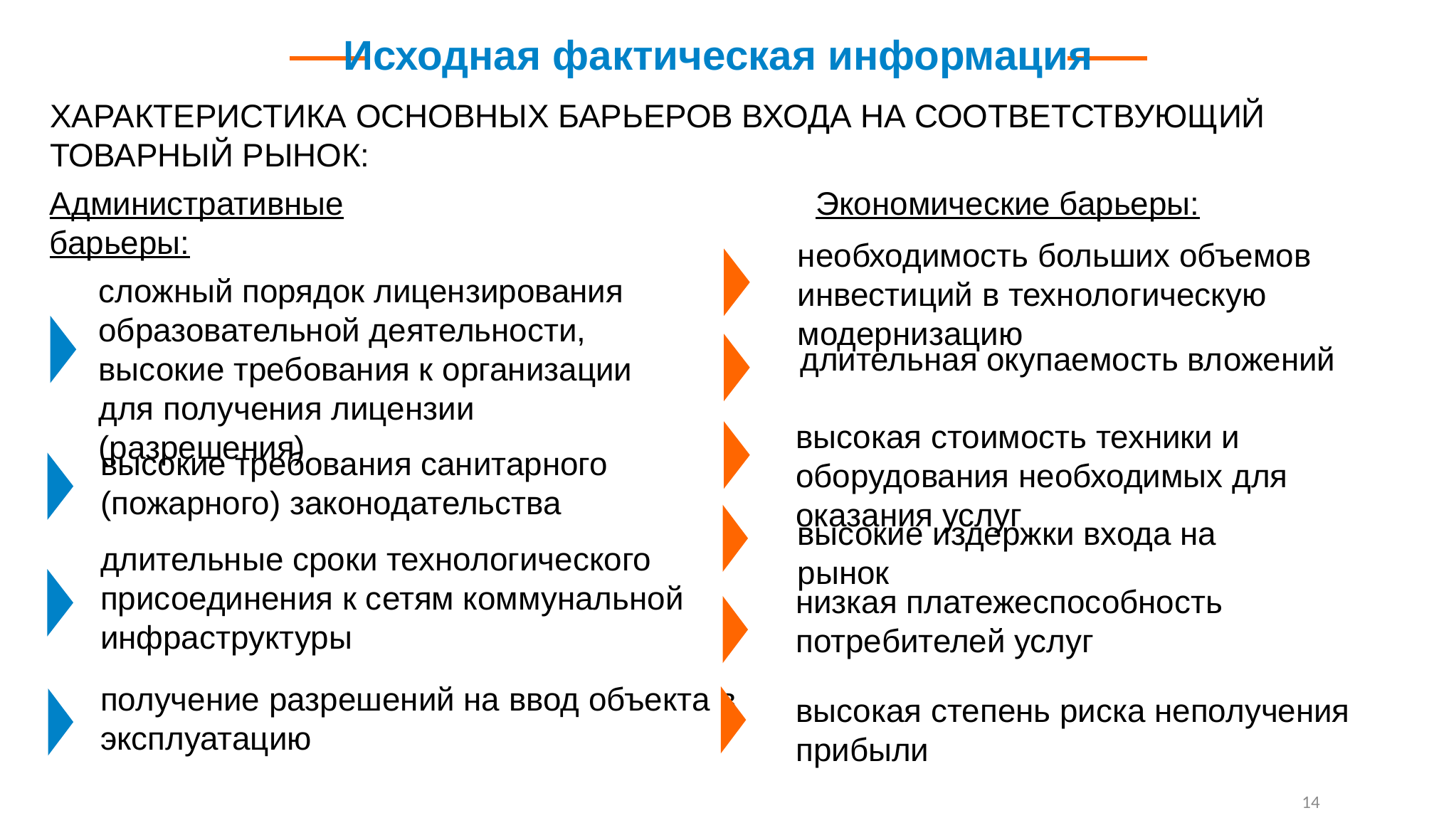

Исходная фактическая информация
ХАРАКТЕРИСТИКА ОСНОВНЫХ БАРЬЕРОВ ВХОДА НА СООТВЕТСТВУЮЩИЙ ТОВАРНЫЙ РЫНОК:
Экономические барьеры:
Административные барьеры:
необходимость больших объемов инвестиций в технологическую модернизацию
сложный порядок лицензирования образовательной деятельности, высокие требования к организации для получения лицензии (разрешения)

длительная окупаемость вложений

высокая стоимость техники и оборудования необходимых для оказания услуг
высокие требования санитарного (пожарного) законодательства

высокие издержки входа на рынок

длительные сроки технологического присоединения к сетям коммунальной инфраструктуры
низкая платежеспособность потребителей услуг

получение разрешений на ввод объекта в эксплуатацию
высокая степень риска неполучения прибыли

14